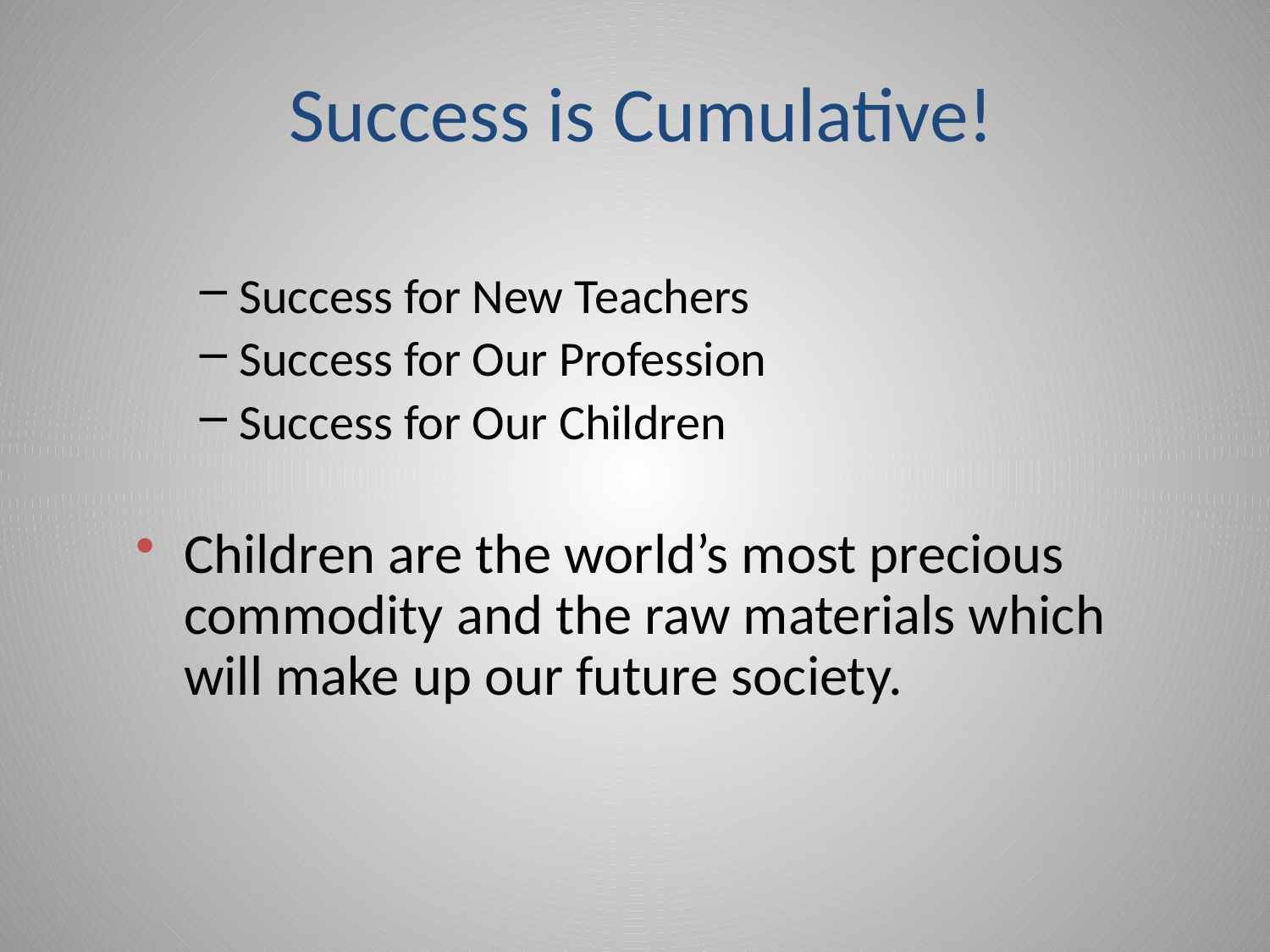

Success is Cumulative!
Success for New Teachers
Success for Our Profession
Success for Our Children

Children are the world’s most precious commodity and the raw materials which will make up our future society.